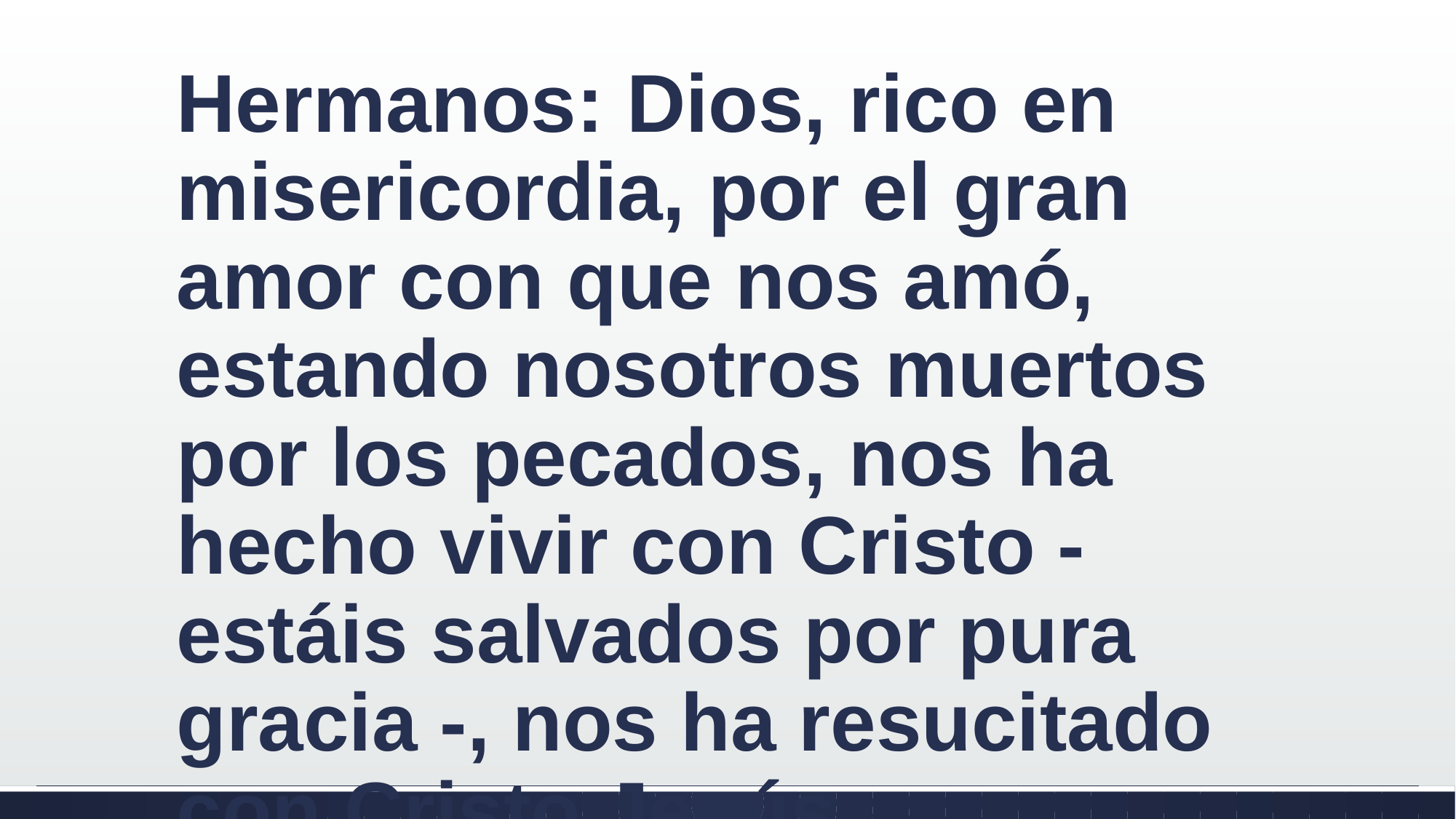

#
Hermanos: Dios, rico en misericordia, por el gran amor con que nos amó, estando nosotros muertos por los pecados, nos ha hecho vivir con Cristo - estáis salvados por pura gracia -, nos ha resucitado con Cristo Jesús,